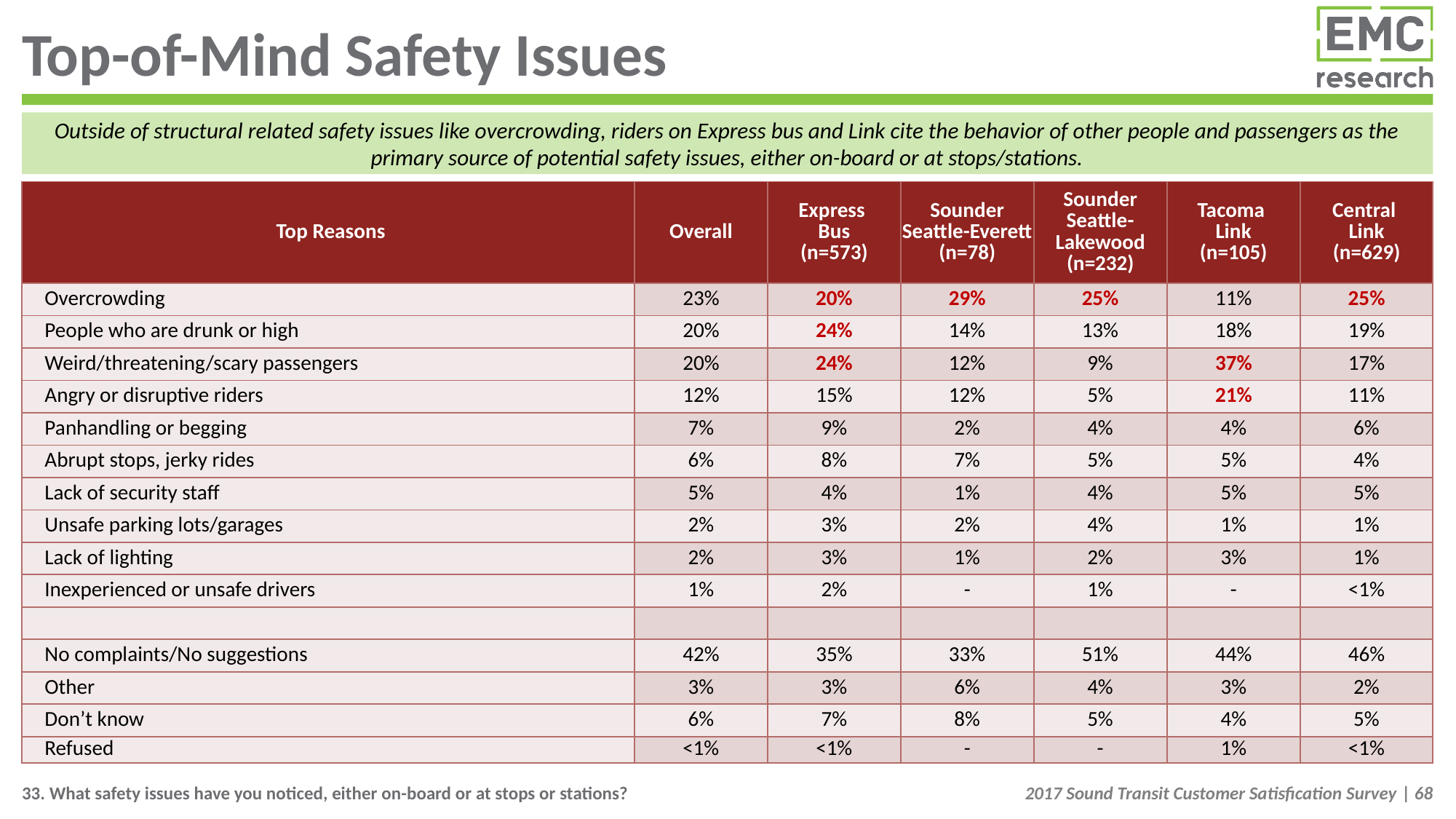

# Top-of-Mind Safety Issues
Outside of structural related safety issues like overcrowding, riders on Express bus and Link cite the behavior of other people and passengers as the primary source of potential safety issues, either on-board or at stops/stations.
| Top Reasons | Overall | Express Bus (n=573) | Sounder Seattle-Everett (n=78) | Sounder Seattle-Lakewood (n=232) | Tacoma Link (n=105) | Central Link (n=629) |
| --- | --- | --- | --- | --- | --- | --- |
| Overcrowding | 23% | 20% | 29% | 25% | 11% | 25% |
| People who are drunk or high | 20% | 24% | 14% | 13% | 18% | 19% |
| Weird/threatening/scary passengers | 20% | 24% | 12% | 9% | 37% | 17% |
| Angry or disruptive riders | 12% | 15% | 12% | 5% | 21% | 11% |
| Panhandling or begging | 7% | 9% | 2% | 4% | 4% | 6% |
| Abrupt stops, jerky rides | 6% | 8% | 7% | 5% | 5% | 4% |
| Lack of security staff | 5% | 4% | 1% | 4% | 5% | 5% |
| Unsafe parking lots/garages | 2% | 3% | 2% | 4% | 1% | 1% |
| Lack of lighting | 2% | 3% | 1% | 2% | 3% | 1% |
| Inexperienced or unsafe drivers | 1% | 2% | - | 1% | - | <1% |
|  |  |  |  |  |  |  |
| No complaints/No suggestions | 42% | 35% | 33% | 51% | 44% | 46% |
| Other | 3% | 3% | 6% | 4% | 3% | 2% |
| Don’t know | 6% | 7% | 8% | 5% | 4% | 5% |
| Refused | <1% | <1% | - | - | 1% | <1% |
33. What safety issues have you noticed, either on-board or at stops or stations?